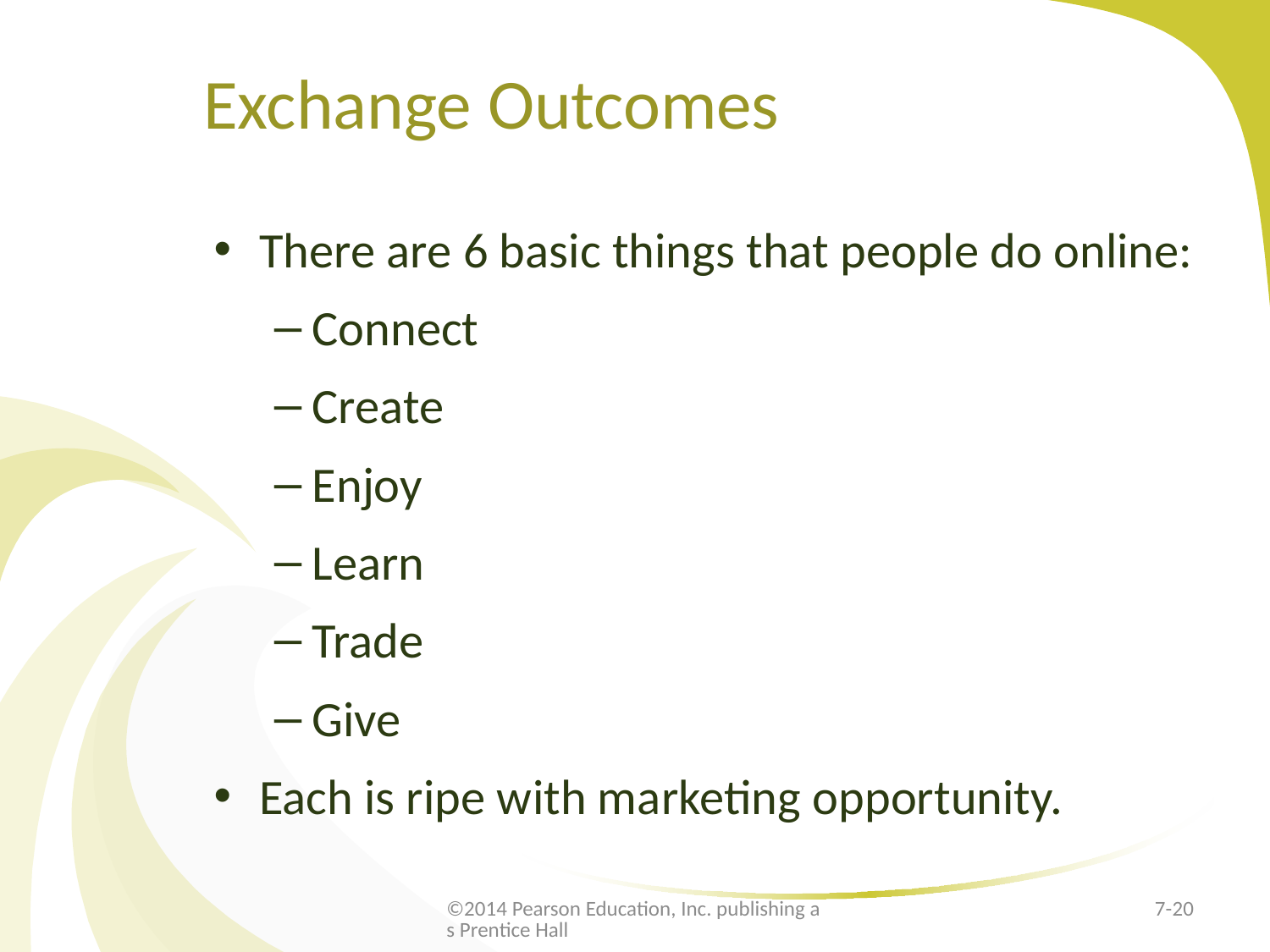

# Exchange Outcomes
There are 6 basic things that people do online:
Connect
Create
Enjoy
Learn
Trade
Give
Each is ripe with marketing opportunity.
©2014 Pearson Education, Inc. publishing as Prentice Hall
7-20